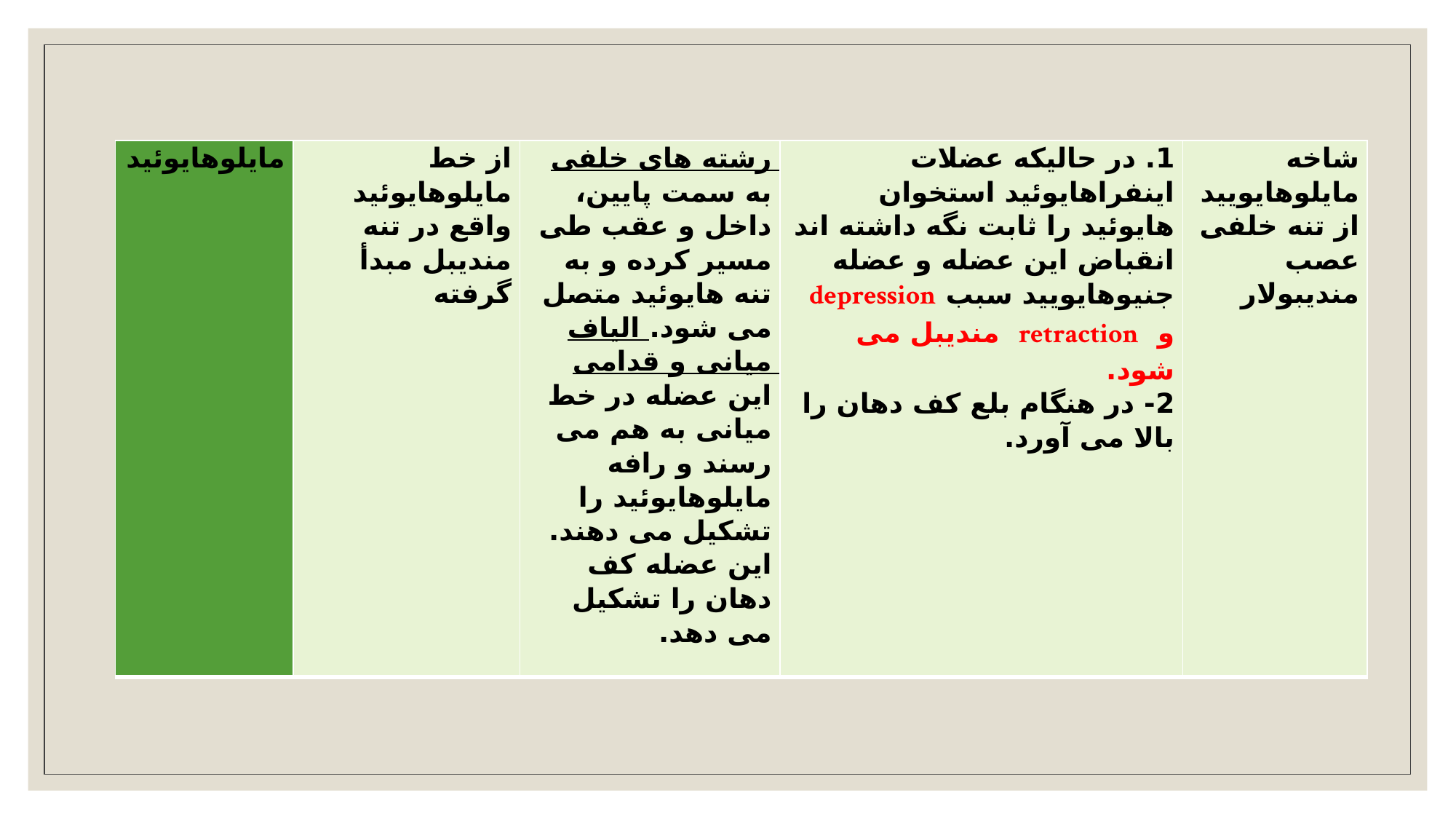

| مایلوهایوئید | از خط مایلوهایوئید واقع در تنه مندیبل مبدأ گرفته | رشته های خلفی به سمت پایین، داخل و عقب طی مسیر کرده و به تنه هایوئید متصل می شود. الیاف میانی و قدامی این عضله در خط میانی به هم می رسند و رافه مایلوهایوئید را تشکیل می دهند. این عضله کف دهان را تشکیل می دهد. | 1. در حالیکه عضلات اینفراهایوئید استخوان هایوئید را ثابت نگه داشته اند انقباض این عضله و عضله جنیوهایویید سبب depression و retraction مندیبل می شود. 2- در هنگام بلع کف دهان را بالا می آورد. | شاخه مایلوهایویید از تنه خلفی عصب مندیبولار |
| --- | --- | --- | --- | --- |